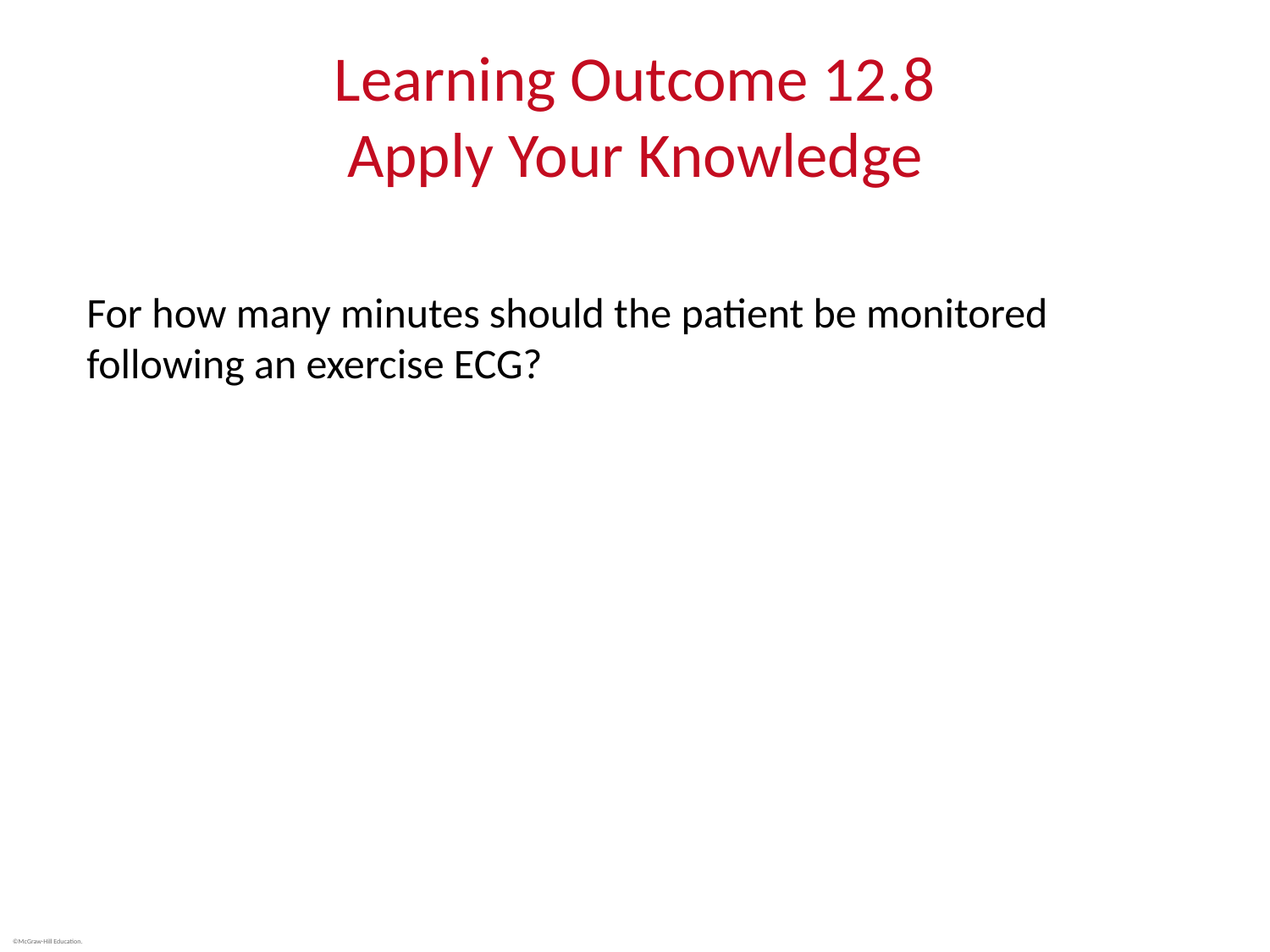

# Learning Outcome 12.8 Apply Your Knowledge
For how many minutes should the patient be monitored following an exercise ECG?